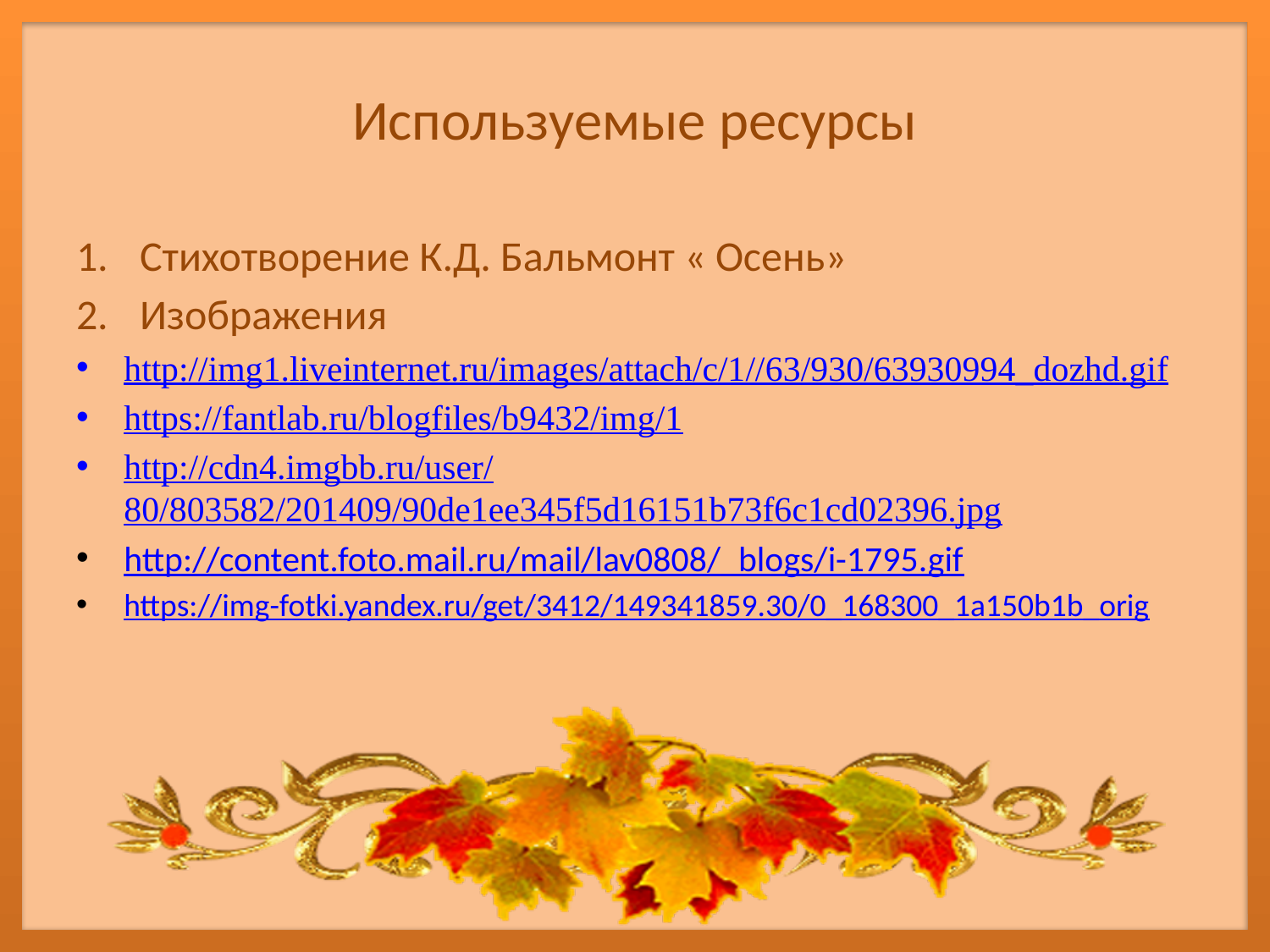

# Используемые ресурсы
Стихотворение К.Д. Бальмонт « Осень»
Изображения
http://img1.liveinternet.ru/images/attach/c/1//63/930/63930994_dozhd.gif
https://fantlab.ru/blogfiles/b9432/img/1
http://cdn4.imgbb.ru/user/80/803582/201409/90de1ee345f5d16151b73f6c1cd02396.jpg
http://content.foto.mail.ru/mail/lav0808/_blogs/i-1795.gif
https://img-fotki.yandex.ru/get/3412/149341859.30/0_168300_1a150b1b_orig